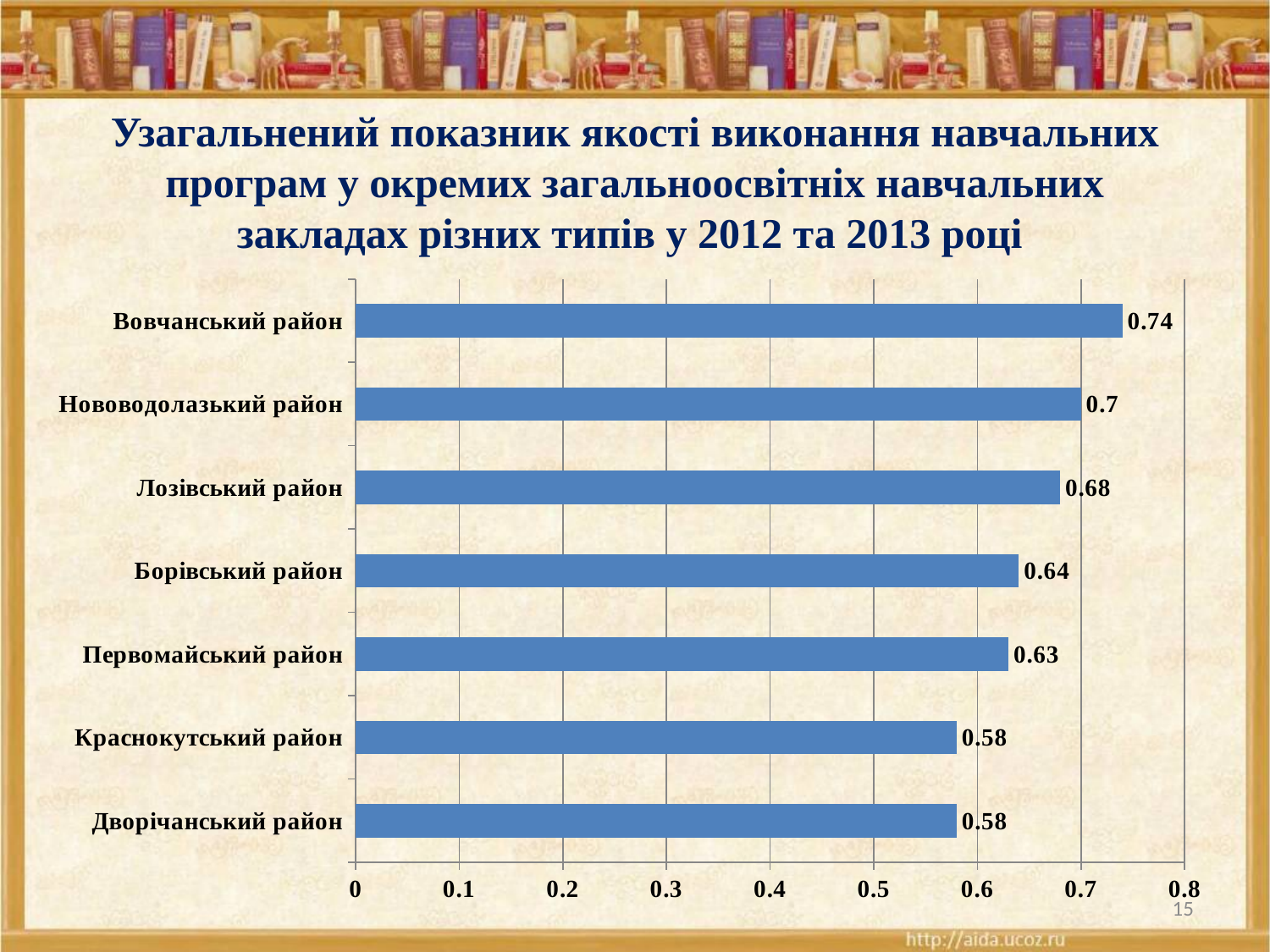

# Узагальнений показник якості виконання навчальних програм у окремих загальноосвітніх навчальних закладах різних типів у 2012 та 2013 році

### Chart

| Category |  |
|---|---|
| Дворічанський район | 0.58 |
| Краснокутський район | 0.58 |
| Первомайський район | 0.63 |
| Борівський район | 0.64 |
| Лозівський район | 0.68 |
| Нововодолазький район | 0.7 |
| Вовчанський район | 0.74 |
15